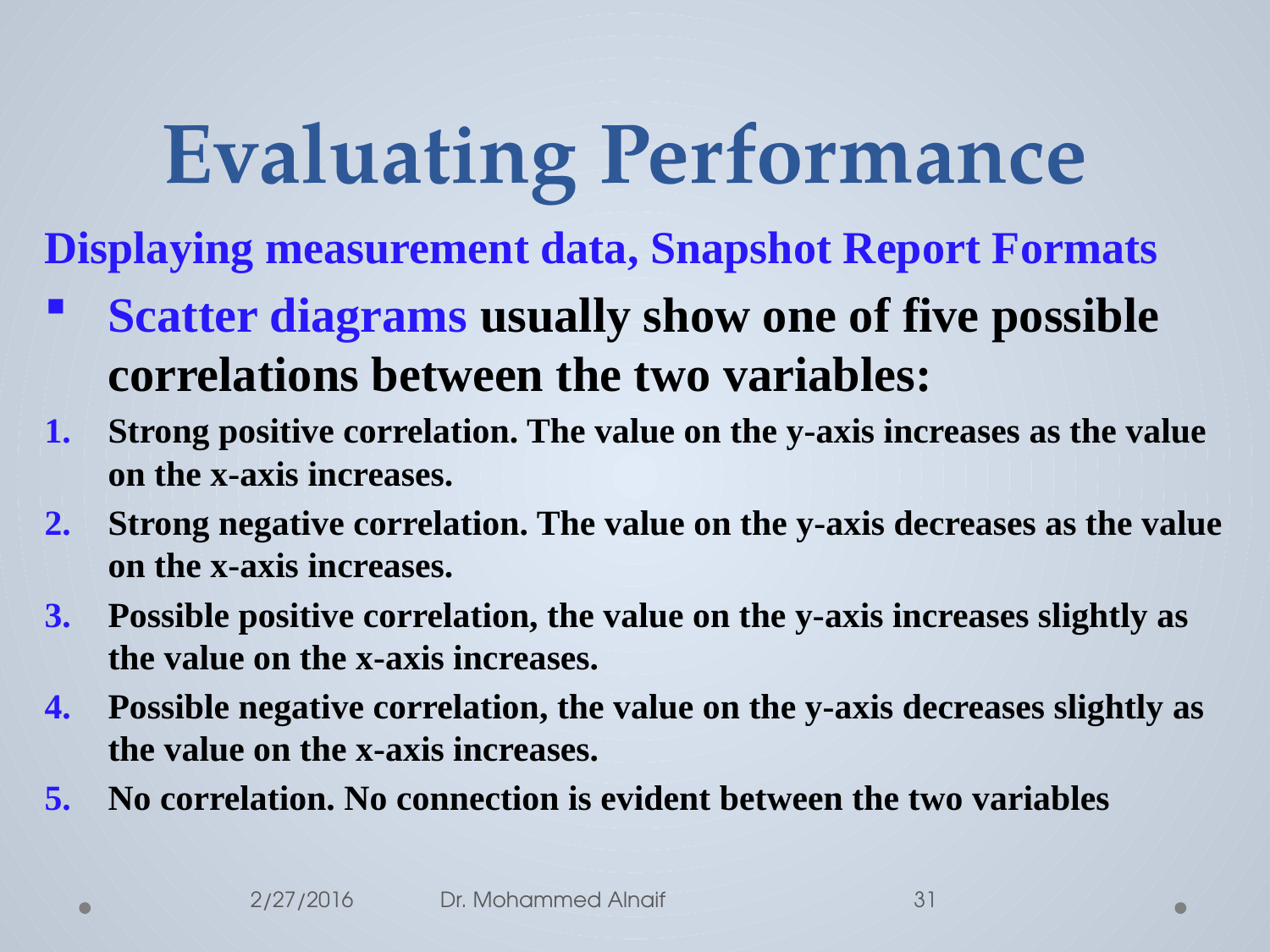

# Evaluating Performance
Displaying measurement data, Snapshot Report Formats
Scatter diagrams usually show one of five possible correlations between the two variables:
Strong positive correlation. The value on the y-axis increases as the value on the x-axis increases.
Strong negative correlation. The value on the y-axis decreases as the value on the x-axis increases.
Possible positive correlation, the value on the y-axis increases slightly as the value on the x-axis increases.
Possible negative correlation, the value on the y-axis decreases slightly as the value on the x-axis increases.
No correlation. No connection is evident between the two variables

2/27/2016
Dr. Mohammed Alnaif
31